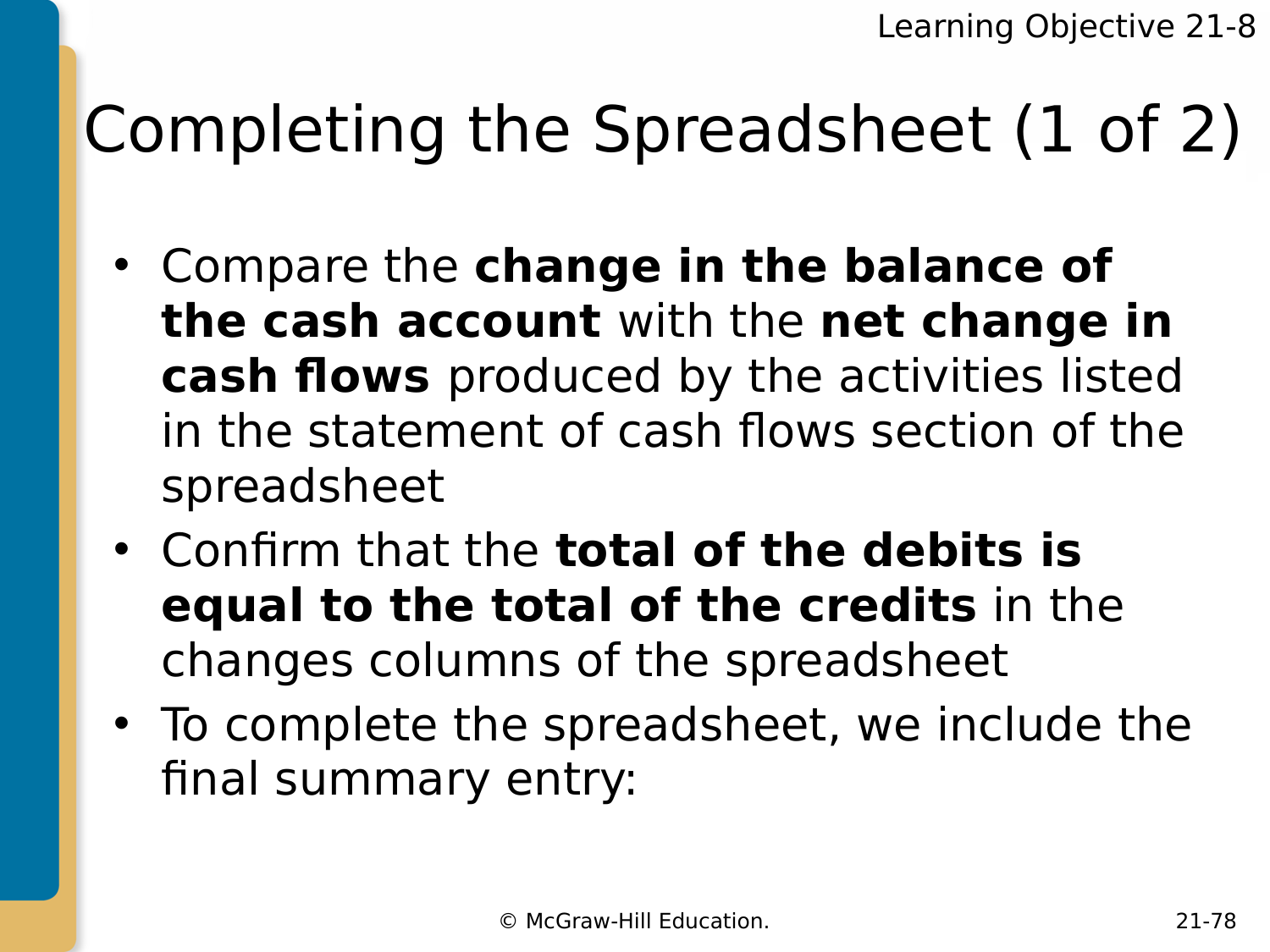

Learning Objective 21-8
# Completing the Spreadsheet (1 of 2)
Compare the change in the balance of the cash account with the net change in cash flows produced by the activities listed in the statement of cash flows section of the spreadsheet
Confirm that the total of the debits is equal to the total of the credits in the changes columns of the spreadsheet
To complete the spreadsheet, we include the final summary entry: